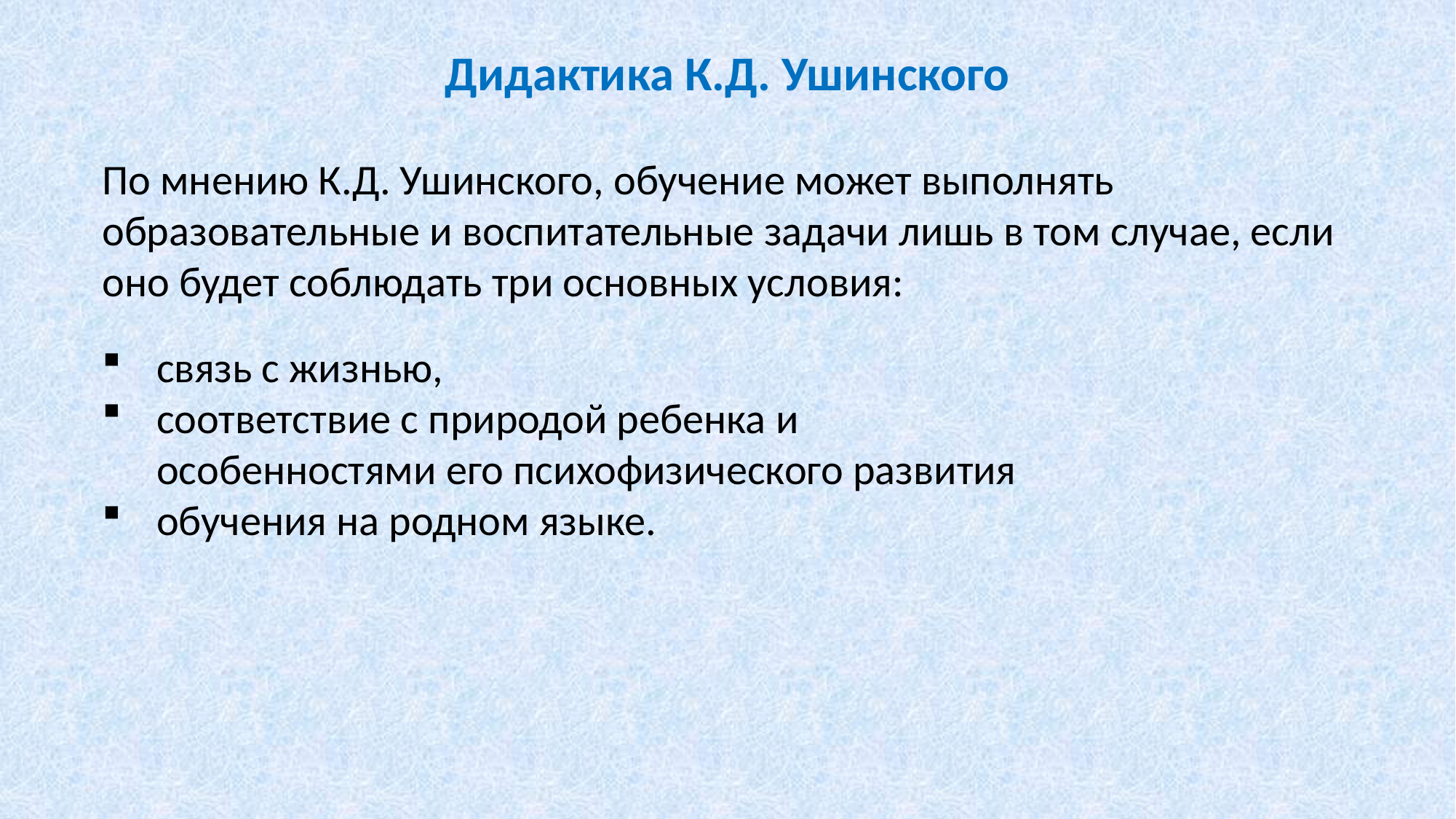

Дидактика К.Д. Ушинского
По мнению К.Д. Ушинского, обучение может выполнять образовательные и воспитательные задачи лишь в том случае, если оно будет соблюдать три основных условия:

связь с жизнью,
соответствие с природой ребенка и особенностями его психофизического развития
обучения на родном языке.